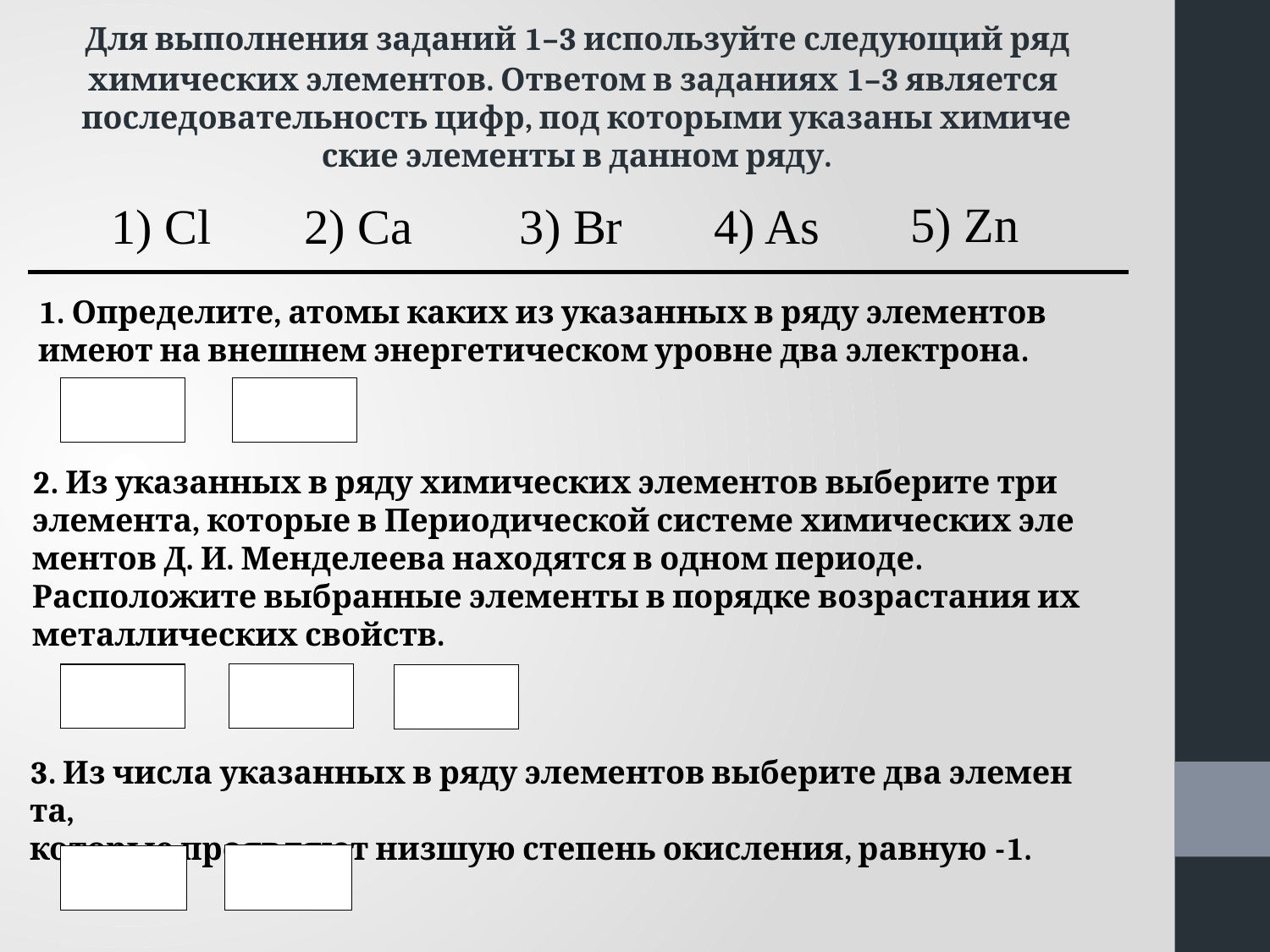

Для вы­пол­не­ния за­да­ний 1–3 ис­поль­зуй­те сле­ду­ю­щий ряд
хи­ми­че­ских эле­мен­тов. От­ве­том в за­да­ни­ях 1–3 яв­ля­ет­ся
по­сле­до­ва­тель­ность цифр, под ко­то­ры­ми ука­за­ны хи­ми­че­ские эле­мен­ты в дан­ном ряду.
5) Zn
4) As
1) Cl
2) Ca
3) Br
1. Опре­де­ли­те, атомы каких из ука­зан­ных в ряду эле­мен­тов имеют на внеш­нем энер­ге­ти­че­ском уров­не два элек­тро­на.

2
5
2. Из ука­зан­ных в ряду хи­ми­че­ских эле­мен­тов вы­бе­ри­те три
эле­мен­та, ко­то­рые в Пе­ри­о­ди­че­ской си­сте­ме хи­ми­че­ских эле­мен­тов Д. И. Мен­де­ле­е­ва на­хо­дят­ся в одном пе­ри­о­де.
Рас­по­ло­жи­те вы­бран­ные эле­мен­ты в по­ряд­ке воз­рас­та­ния их
ме­тал­ли­че­ских свойств.
3

5
4

3. Из числа ука­зан­ных в ряду эле­мен­тов вы­бе­ри­те два эле­мен­та,
ко­то­рые про­яв­ля­ют низшую сте­пень окис­ле­ния, рав­ную -1.

1

3